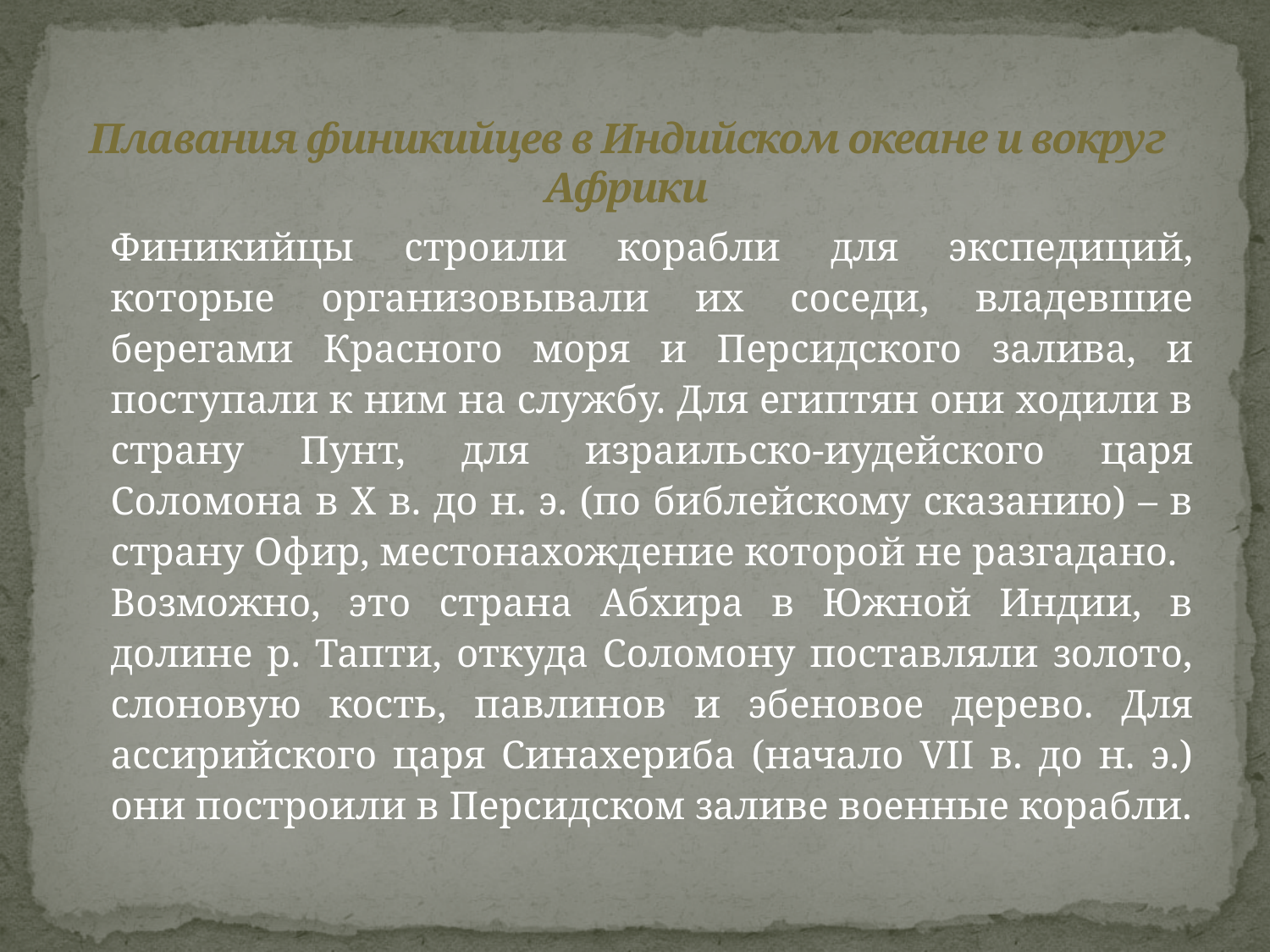

# Плавания финикийцев в Индийском океане и вокруг Африки
		Финикийцы строили корабли для экспедиций, которые организовывали их соседи, владевшие берегами Красного моря и Персидского залива, и поступали к ним на службу. Для египтян они ходили в страну Пунт, для израильско-иудейского царя Соломона в Х в. до н. э. (по библейскому сказанию) – в страну Офир, местонахождение которой не разгадано.
		Возможно, это страна Абхира в Южной Индии, в долине р. Тапти, откуда Соломону поставляли золото, слоновую кость, павлинов и эбеновое дерево. Для ассирийского царя Синахериба (начало VII в. до н. э.) они построили в Персидском заливе военные корабли.